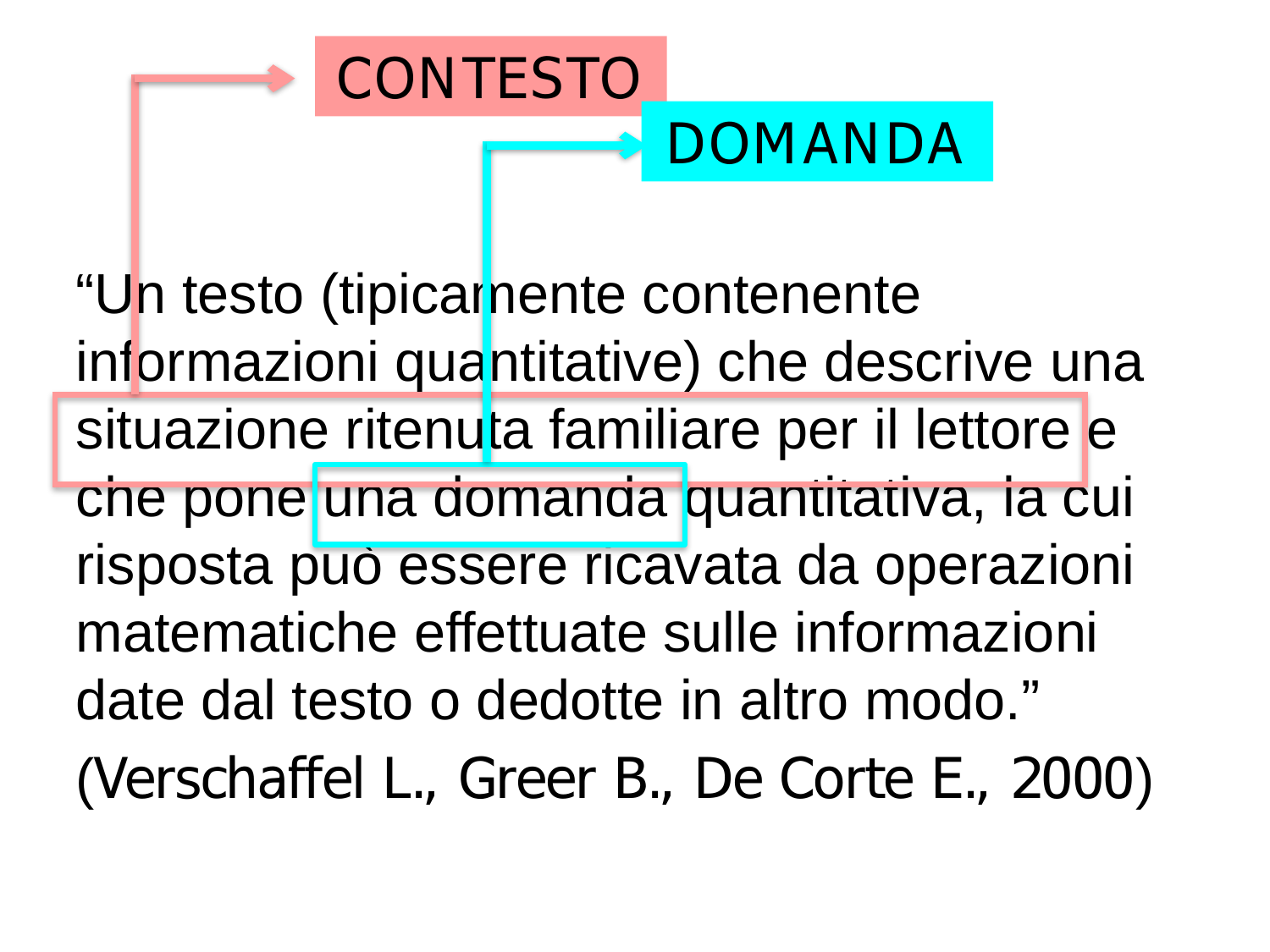

CONTESTO
DOMANDA
“Un testo (tipicamente contenente informazioni quantitative) che descrive una situazione ritenuta familiare per il lettore e che pone una domanda quantitativa, la cui risposta può essere ricavata da operazioni matematiche effettuate sulle informazioni date dal testo o dedotte in altro modo.”
(Verschaffel L., Greer B., De Corte E., 2000)